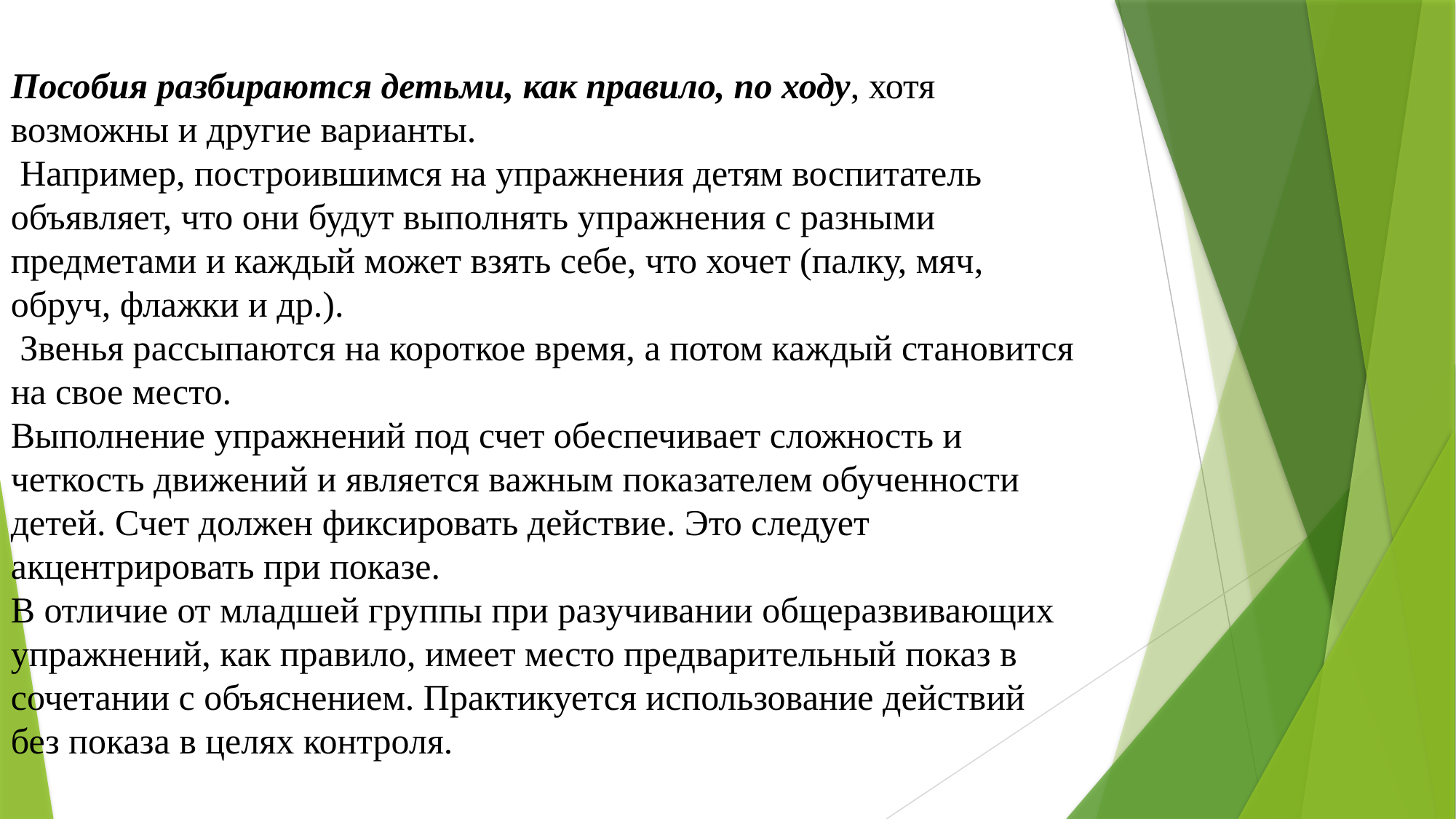

Пособия разбираются детьми, как правило, по ходу, хотя возможны и другие варианты.
 Например, построившимся на упражнения детям воспитатель объявляет, что они будут выполнять упражнения с разными предметами и каждый может взять себе, что хочет (палку, мяч, обруч, флажки и др.).
 Звенья рассыпаются на короткое время, а потом каждый становится на свое место.
Выполнение упражнений под счет обеспечивает сложность и четкость движений и является важным показателем обученности детей. Счет должен фиксировать действие. Это следует акцентрировать при показе.
В отличие от младшей группы при разучивании общеразвивающих упражнений, как правило, имеет место предварительный показ в сочетании с объяснением. Практикуется использование действий без показа в целях контроля.